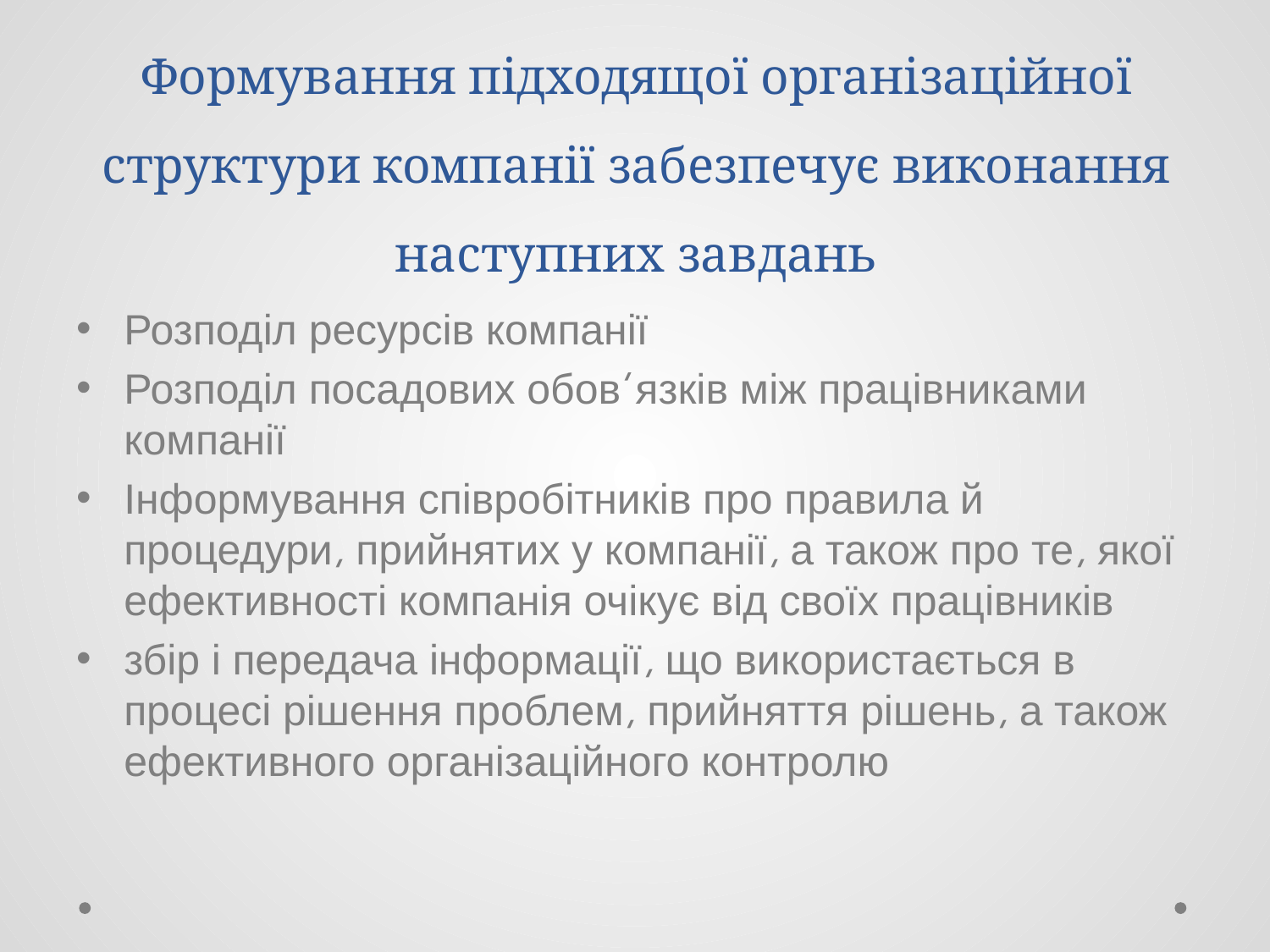

# Формування підходящої організаційної структури компанії забезпечує виконання наступних завдань
Розподіл ресурсів компанії
Розподіл посадових обов’язків між працівниками компанії
Інформування співробітників про правила й процедури, прийнятих у компанії, а також про те, якої ефективності компанія очікує від своїх працівників
збір і передача інформації, що використається в процесі рішення проблем, прийняття рішень, а також ефективного організаційного контролю